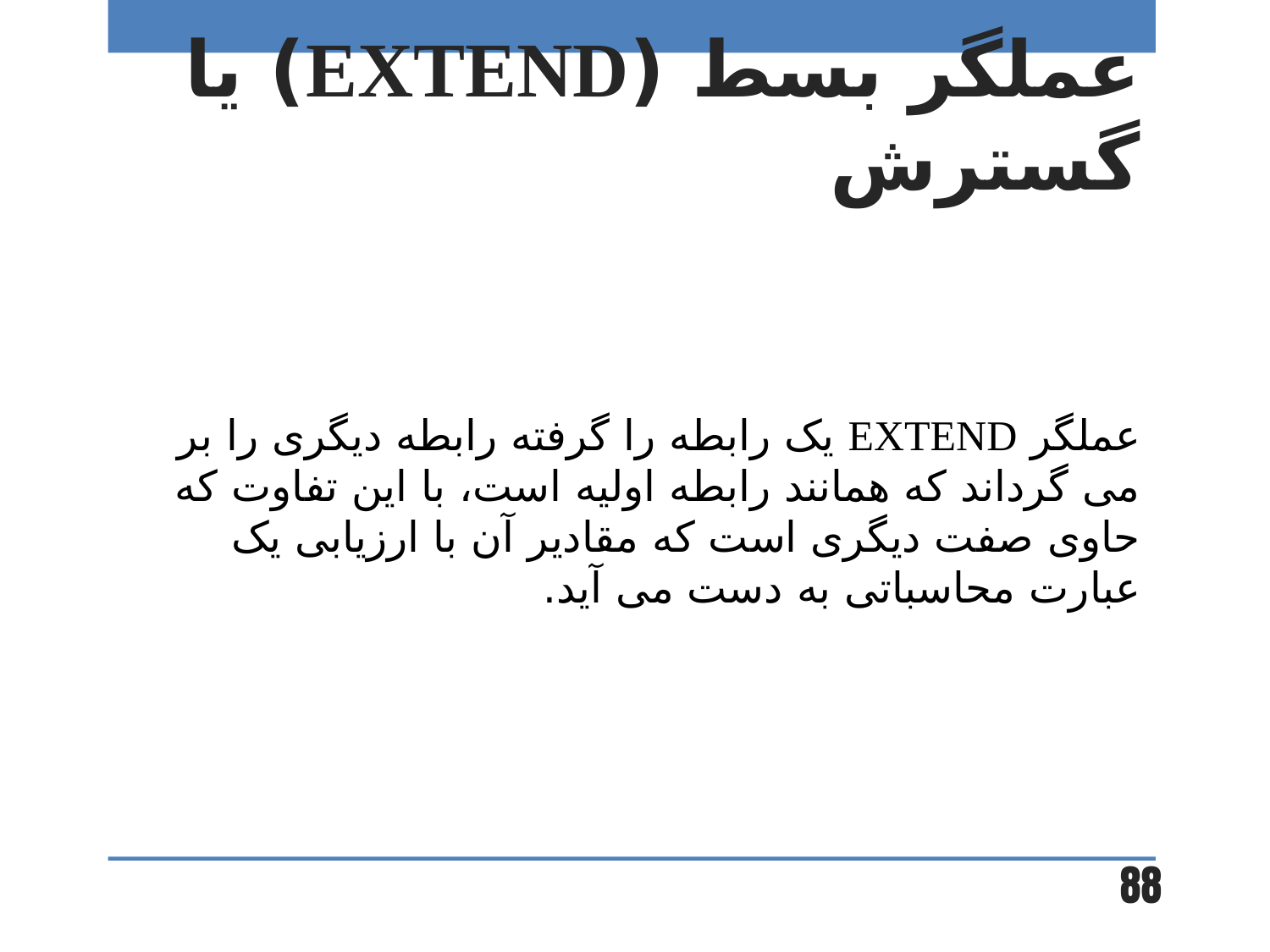

# عملگر بسط (EXTEND) یا گسترش
عملگر EXTEND یک رابطه را گرفته رابطه دیگری را بر می گرداند که همانند رابطه اولیه است، با این تفاوت که حاوی صفت دیگری است که مقادیر آن با ارزیابی یک عبارت محاسباتی به دست می آید.

88